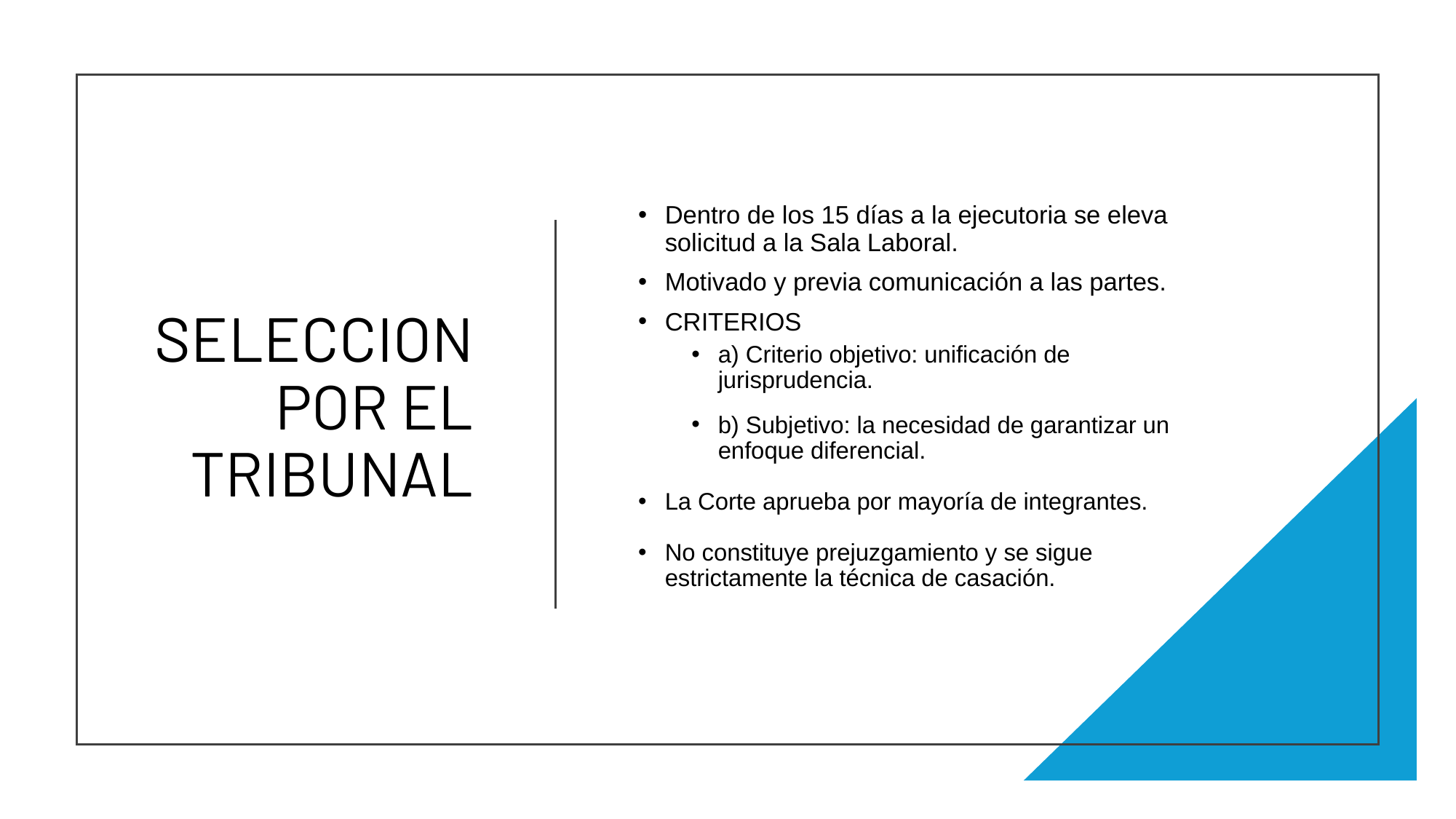

# SELECCION POR EL TRIBUNAL
Dentro de los 15 días a la ejecutoria se eleva solicitud a la Sala Laboral.
Motivado y previa comunicación a las partes.
CRITERIOS
a) Criterio objetivo: unificación de jurisprudencia.
b) Subjetivo: la necesidad de garantizar un enfoque diferencial.
La Corte aprueba por mayoría de integrantes.
No constituye prejuzgamiento y se sigue estrictamente la técnica de casación.